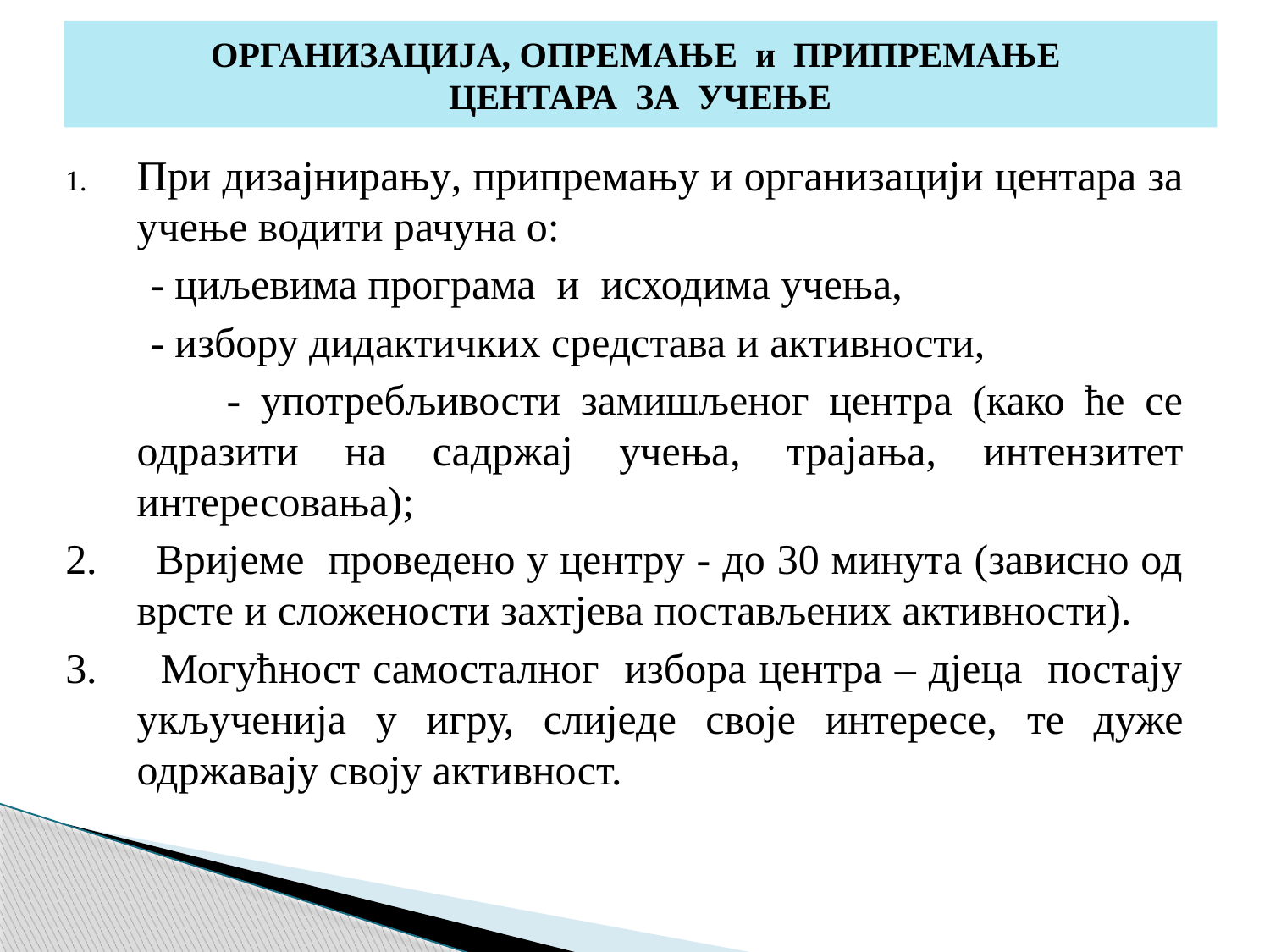

# ОРГАНИЗАЦИЈА, ОПРЕМАЊЕ  и  ПРИПРЕМАЊЕ ЦЕНТАРА  ЗА  УЧЕЊЕ
При дизајнирању, припремању и организацији центара за учење водити рачуна о:
        - циљевима програма  и  исходима учења,
        - избору дидактичких средстава и активности,
        - употребљивости замишљеног центра (како ће се одразити на садржај учења, трајања, интензитет интересовања);
2.     Вријеме  проведено у центру - до 30 минута (зависно од врсте и сложености захтјева постављених активности).
3.     Могућност самосталног  избора центра – дјеца  постају укљученија у игру, слиједе своје интересе, те дуже одржавају своју активност.